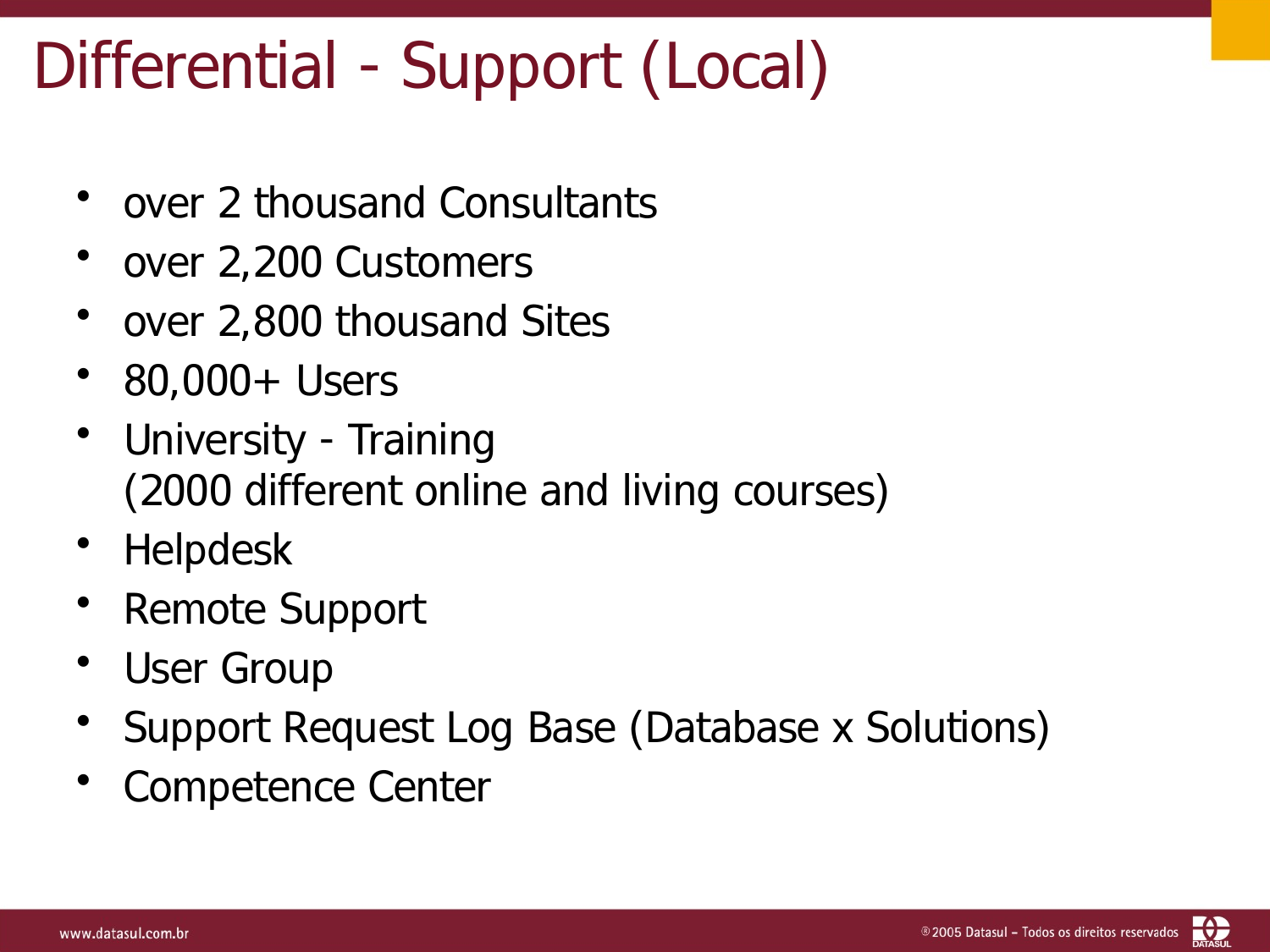

# Differential - Support (Local)
over 2 thousand Consultants
over 2,200 Customers
over 2,800 thousand Sites
80,000+ Users
University - Training
(2000 different online and living courses)
Helpdesk
Remote Support
User Group
Support Request Log Base (Database x Solutions)
Competence Center